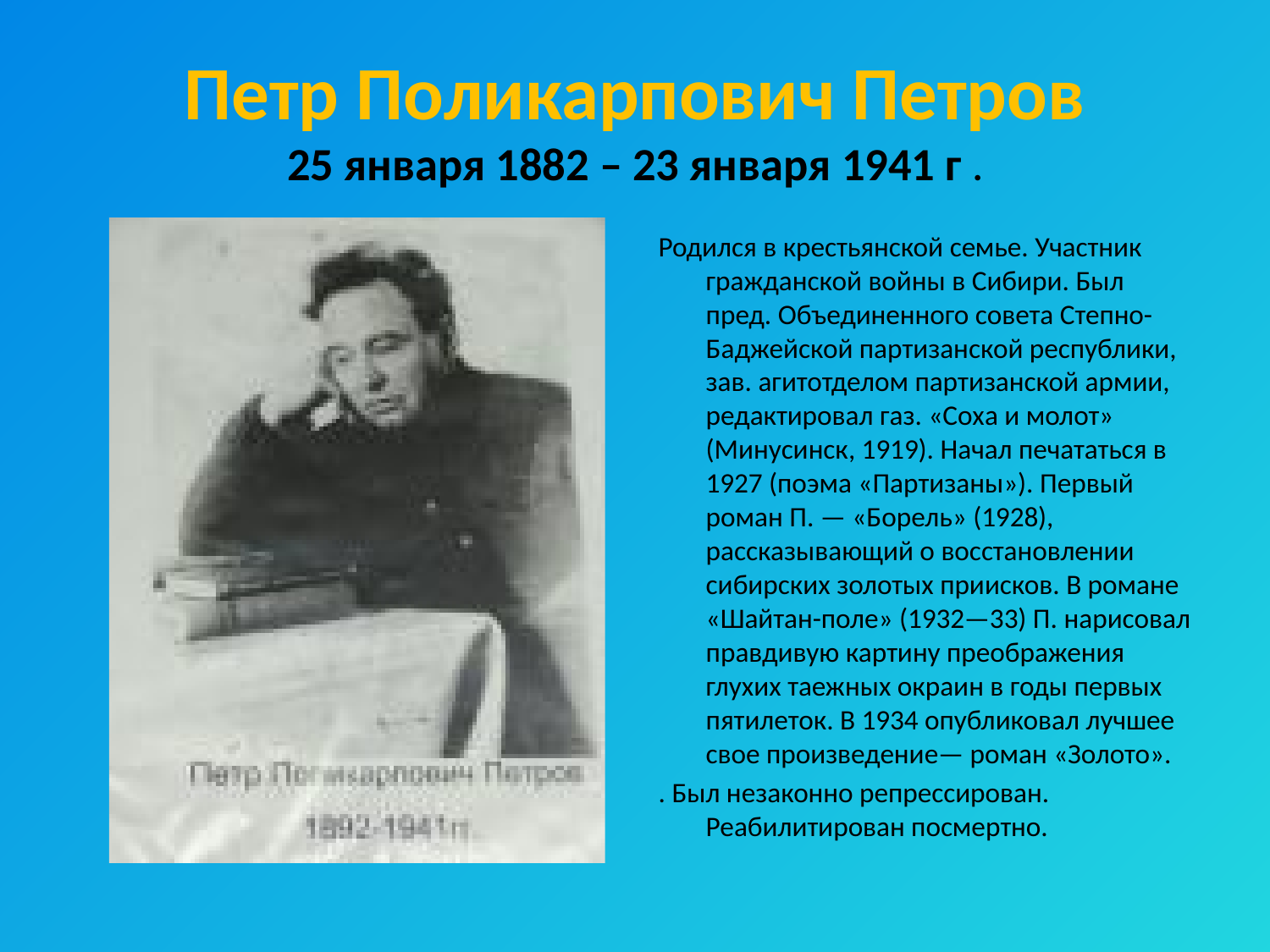

# Петр Поликарпович Петров 25 января 1882 – 23 января 1941 г .

Родился в крестьянской семье. Участник гражданской войны в Сибири. Был пред. Объединенного совета Степно-Баджейской партизанской республики, зав. агитотделом партизанской армии, редактировал газ. «Соха и молот» (Минусинск, 1919). Начал печататься в 1927 (поэма «Партизаны»). Первый роман П. — «Борель» (1928), рассказывающий о восстановлении сибирских золотых приисков. В романе «Шайтан-поле» (1932—33) П. нарисовал правдивую картину преображения глухих таежных окраин в годы первых пятилеток. В 1934 опубликовал лучшее свое произведение— роман «Золото».
. Был незаконно репрессирован. Реабилитирован посмертно.